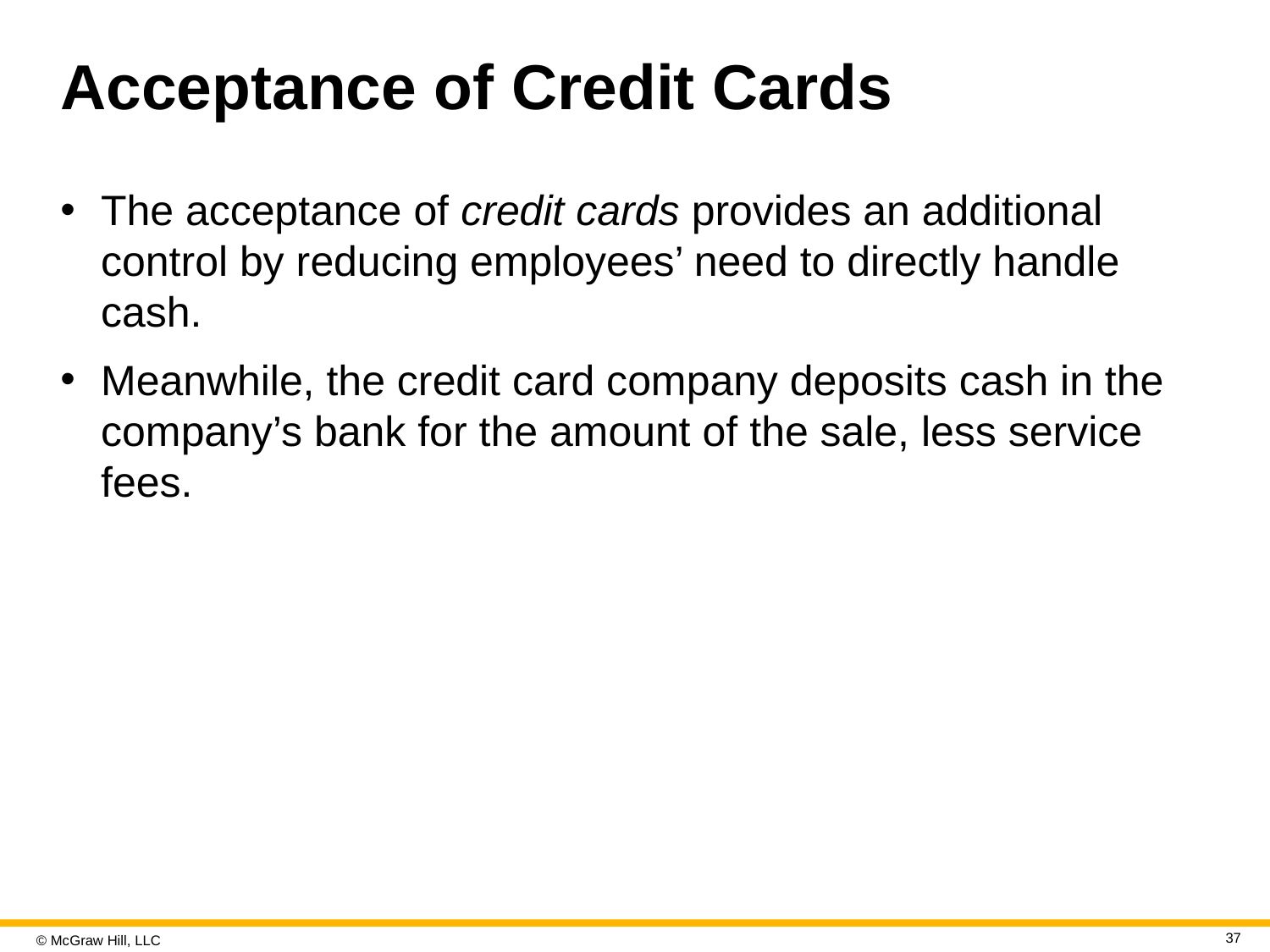

# Acceptance of Credit Cards
The acceptance of credit cards provides an additional control by reducing employees’ need to directly handle cash.
Meanwhile, the credit card company deposits cash in the company’s bank for the amount of the sale, less service fees.
37